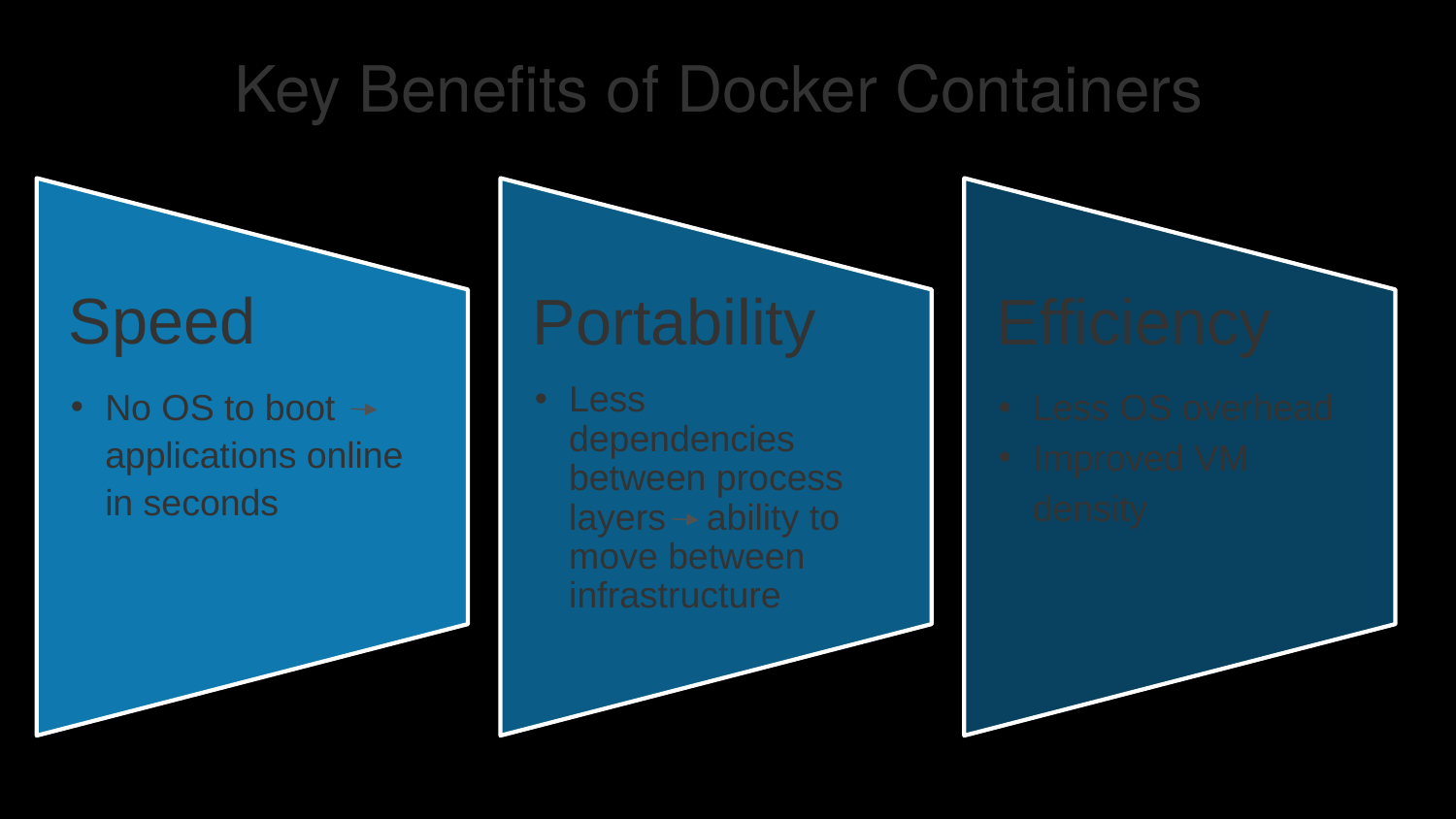

# Key Benefits of Docker Containers

Speed
No OS to boot   applications online in seconds
Portability
Less  dependencies  between process  layers    ability to  move between  infrastructure
Efficiency
Less OS overhead
Improved VM
density